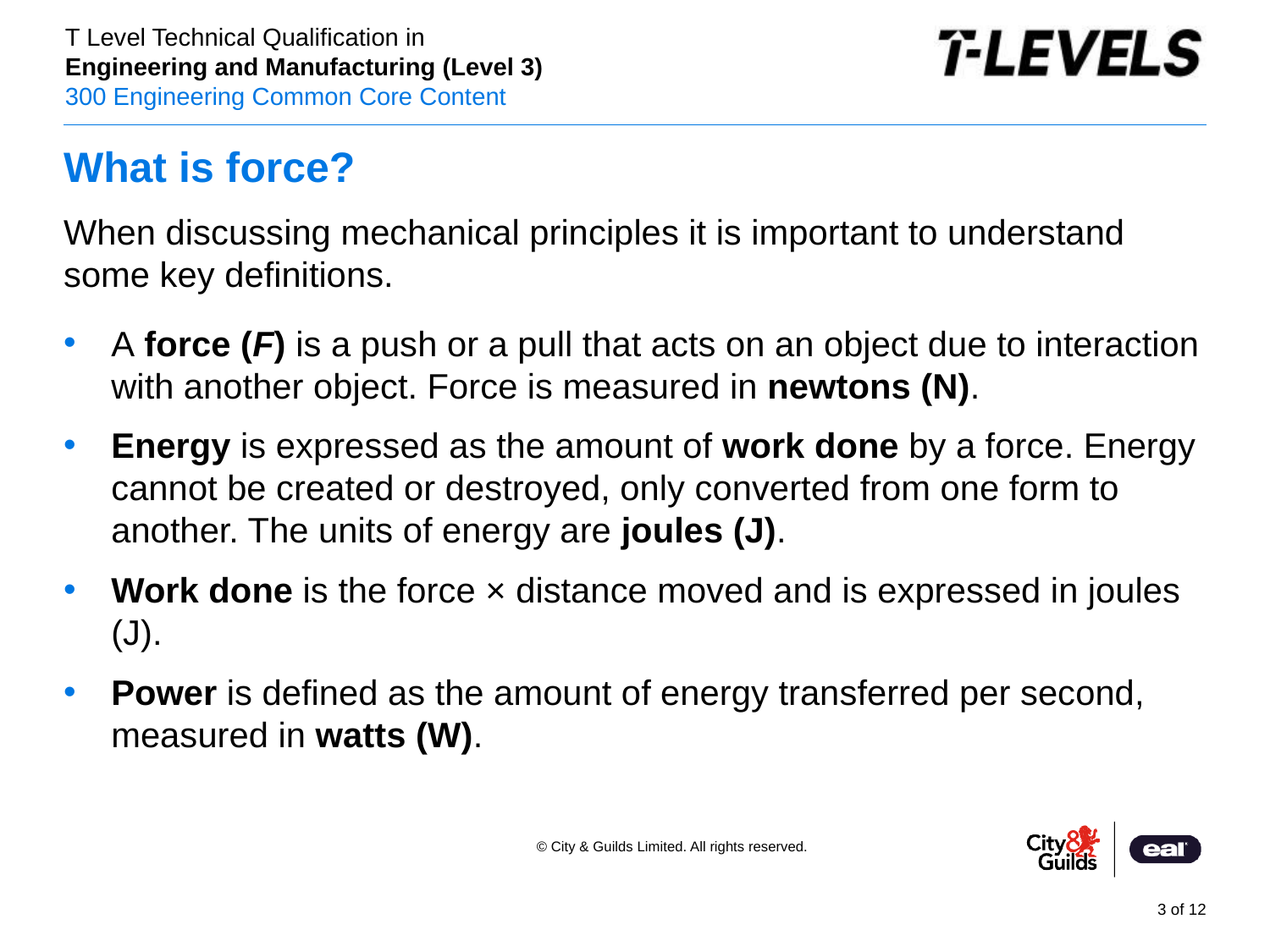

# What is force?
When discussing mechanical principles it is important to understand some key definitions.
A force (F) is a push or a pull that acts on an object due to interaction with another object. Force is measured in newtons (N).
Energy is expressed as the amount of work done by a force. Energy cannot be created or destroyed, only converted from one form to another. The units of energy are joules (J).
Work done is the force × distance moved and is expressed in joules (J).
Power is defined as the amount of energy transferred per second, measured in watts (W).